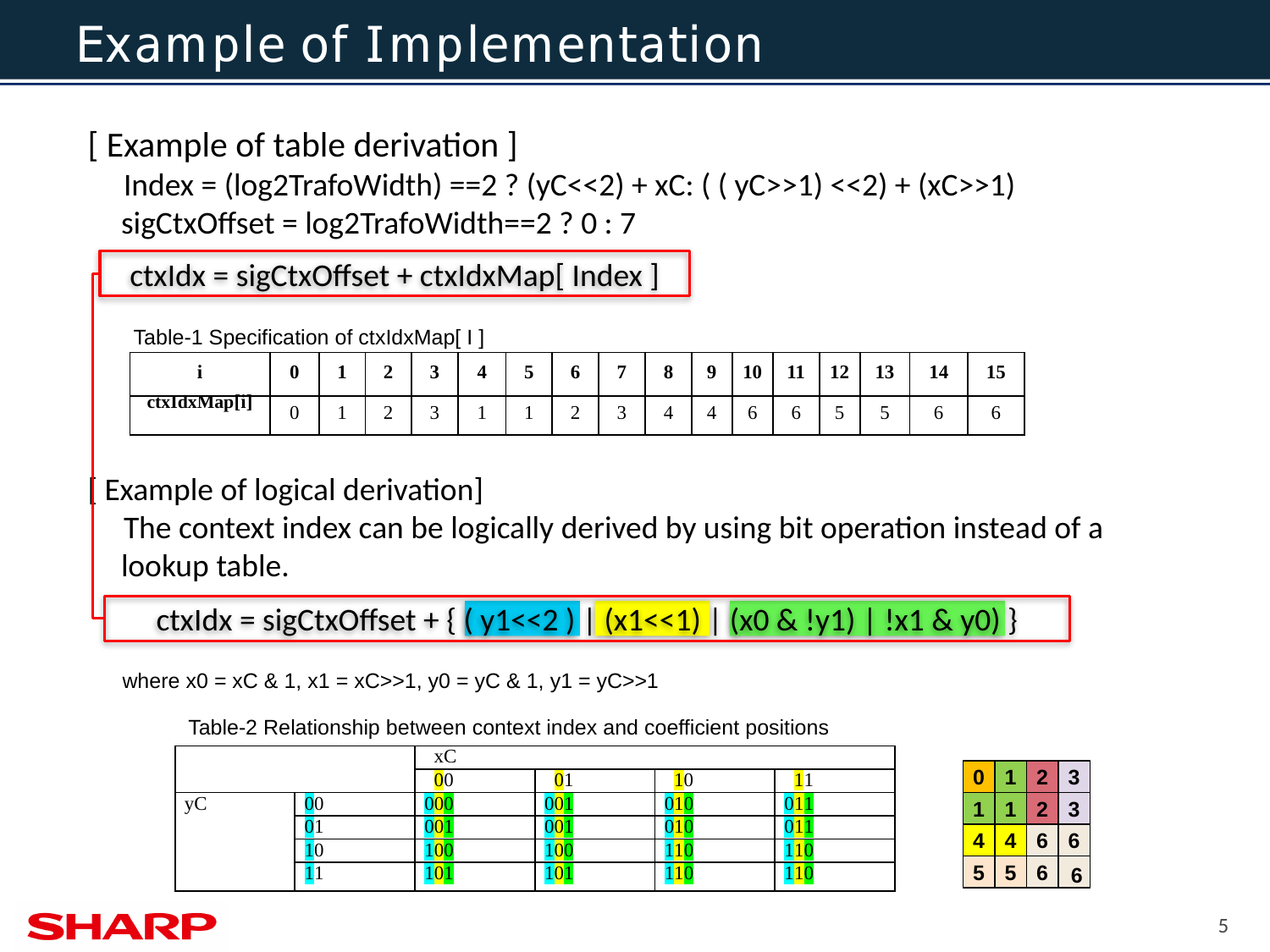

# Example of Implementation
[ Example of table derivation ]
     Index = (log2TrafoWidth) ==2 ? (yC<<2) + xC: ( ( yC>>1) <<2) + (xC>>1)
	sigCtxOffset = log2TrafoWidth==2 ? 0 : 7

[ Example of logical derivation]
     The context index can be logically derived by using bit operation instead of a lookup table.

ctxIdx = sigCtxOffset + ctxIdxMap[ Index ]
Table-1 Specification of ctxIdxMap[ I ]
| i | 0 | 1 | 2 | 3 | 4 | 5 | 6 | 7 | 8 | 9 | 10 | 11 | 12 | 13 | 14 | 15 |
| --- | --- | --- | --- | --- | --- | --- | --- | --- | --- | --- | --- | --- | --- | --- | --- | --- |
| ctxIdxMap[i] | 0 | 1 | 2 | 3 | 1 | 1 | 2 | 3 | 4 | 4 | 6 | 6 | 5 | 5 | 6 | 6 |
ctxIdx = sigCtxOffset + { ( y1<<2 ) | (x1<<1) | (x0 & !y1) | !x1 & y0) }

where x0 = xC & 1, x1 = xC>>1, y0 = yC & 1, y1 = yC>>1
Table-2 Relationship between context index and coefficient positions
|  |  | xC |  |  |  |
| --- | --- | --- | --- | --- | --- |
|  |  | 00 | 01 | 10 | 11 |
| yC | 00 | 000 | 001 | 010 | 011 |
|  | 01 | 001 | 001 | 010 | 011 |
|  | 10 | 100 | 100 | 110 | 110 |
|  | 11 | 101 | 101 | 110 | 110 |
0
1
2
3
1
1
2
3
4
4
6
6
5
5
6
6
5